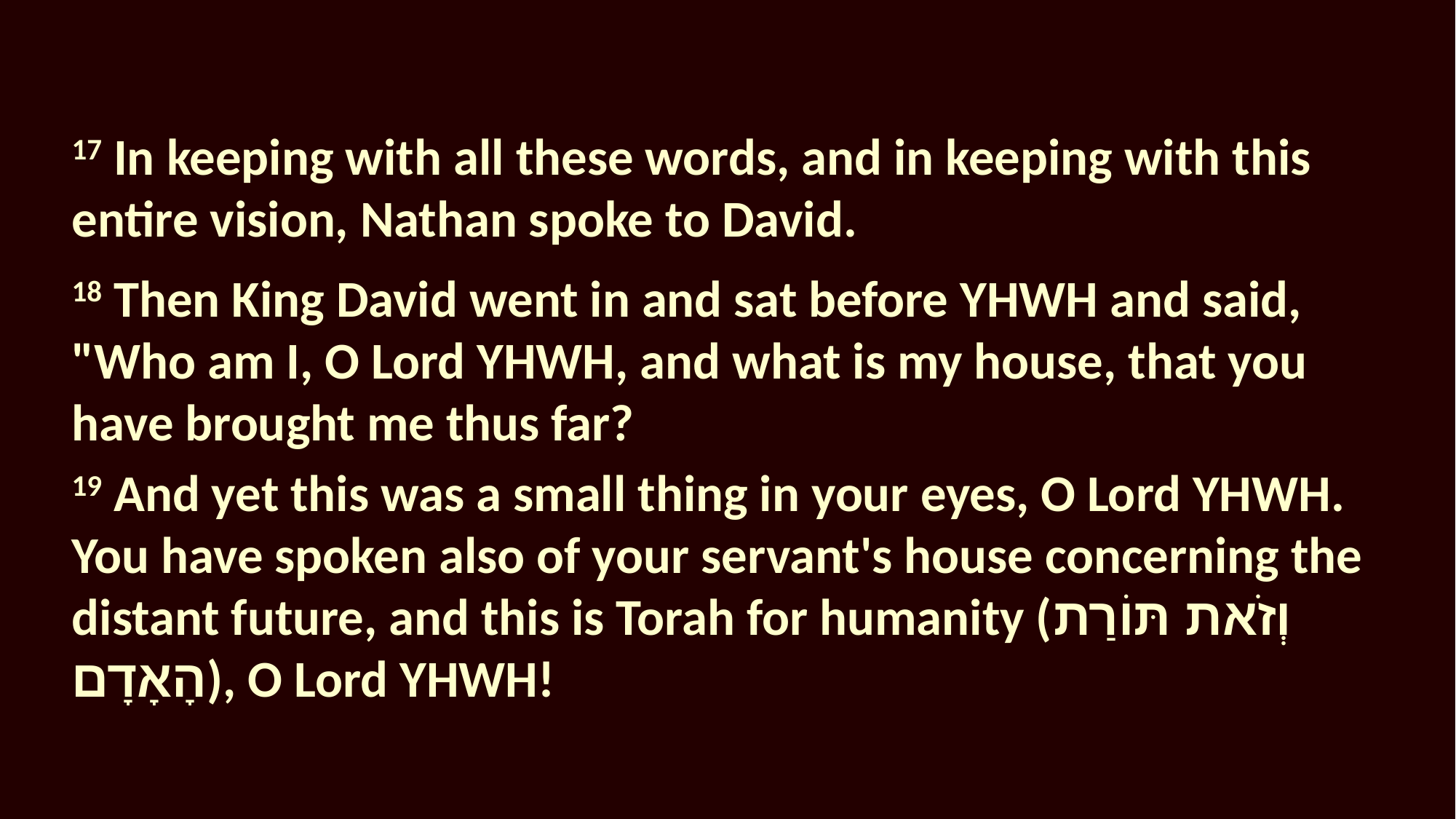

17 In keeping with all these words, and in keeping with this entire vision, Nathan spoke to David.
18 Then King David went in and sat before YHWH and said, "Who am I, O Lord YHWH, and what is my house, that you have brought me thus far?
19 And yet this was a small thing in your eyes, O Lord YHWH. You have spoken also of your servant's house concerning the distant future, and this is Torah for humanity (וְזֹאת תּוֹרַת הָאָדָם), O Lord YHWH!